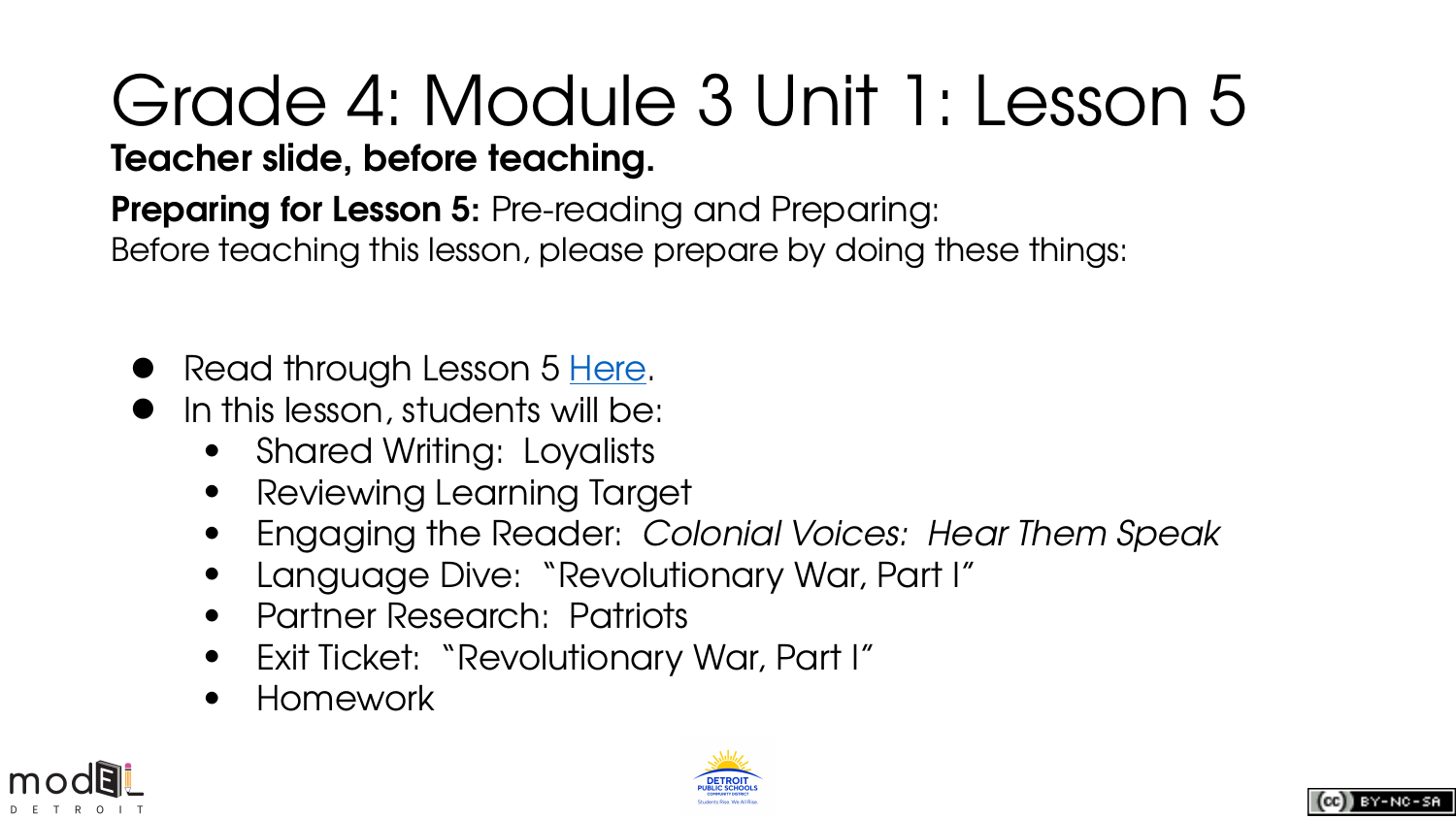

# Grade 4: Module 3 Unit 1: Lesson 5
Teacher slide, before teaching.
Preparing for Lesson 5: Pre-reading and Preparing:
Before teaching this lesson, please prepare by doing these things:

Read through Lesson 5 Here.
In this lesson, students will be:
Shared Writing:  Loyalists
Reviewing Learning Target
Engaging the Reader:  Colonial Voices:  Hear Them Speak
Language Dive:  “Revolutionary War, Part I”
Partner Research:  Patriots
Exit Ticket:  “Revolutionary War, Part I”
Homework